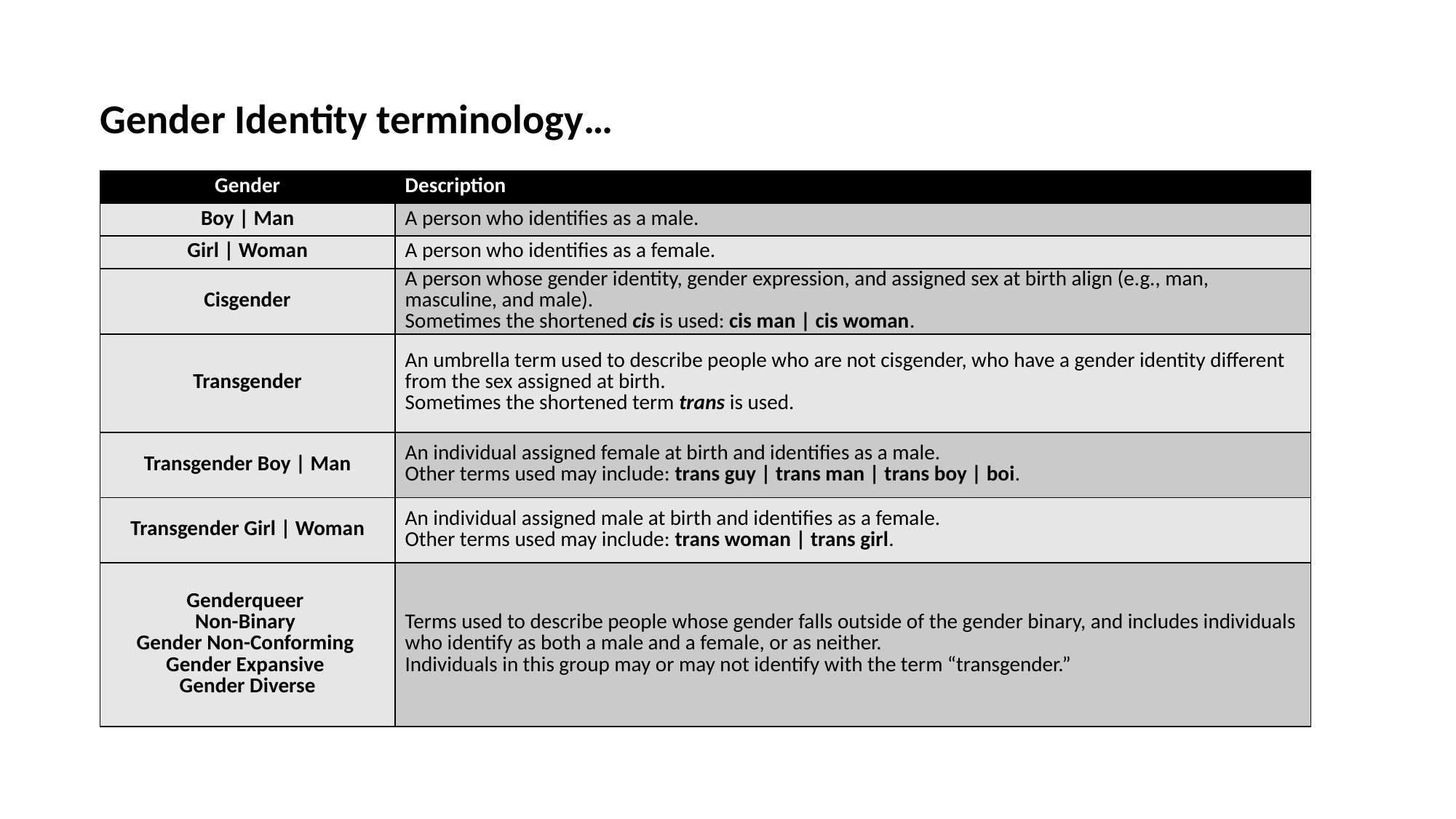

# Gender Identity terminology…
| Gender | Description |
| --- | --- |
| Boy | Man | A person who identifies as a male. |
| Girl | Woman | A person who identifies as a female. |
| Cisgender | A person whose gender identity, gender expression, and assigned sex at birth align (e.g., man, masculine, and male). Sometimes the shortened cis is used: cis man | cis woman. |
| Transgender | An umbrella term used to describe people who are not cisgender, who have a gender identity different from the sex assigned at birth. Sometimes the shortened term trans is used. |
| Transgender Boy | Man | An individual assigned female at birth and identifies as a male. Other terms used may include: trans guy | trans man | trans boy | boi. |
| Transgender Girl | Woman | An individual assigned male at birth and identifies as a female. Other terms used may include: trans woman | trans girl. |
| Genderqueer Non-Binary Gender Non-Conforming Gender Expansive Gender Diverse | Terms used to describe people whose gender falls outside of the gender binary, and includes individuals who identify as both a male and a female, or as neither. Individuals in this group may or may not identify with the term “transgender.” |